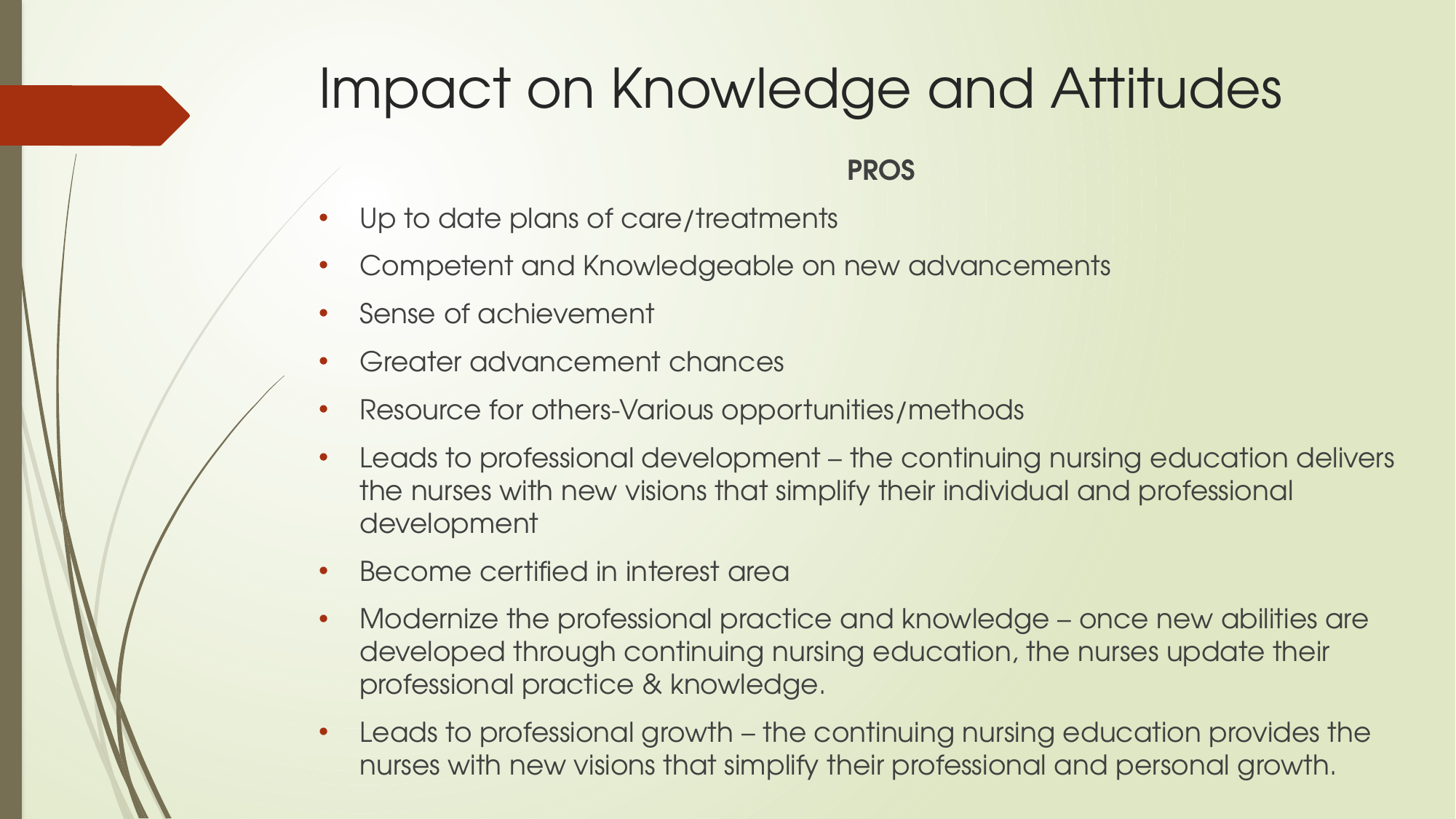

# Impact on Knowledge and Attitudes
PROS
Up to date plans of care/treatments
Competent and Knowledgeable on new advancements
Sense of achievement
Greater advancement chances
Resource for others-Various opportunities/methods
Leads to professional development – the continuing nursing education delivers the nurses with new visions that simplify their individual and professional development
Become certified in interest area
Modernize the professional practice and knowledge – once new abilities are developed through continuing nursing education, the nurses update their professional practice & knowledge.
Leads to professional growth – the continuing nursing education provides the nurses with new visions that simplify their professional and personal growth.